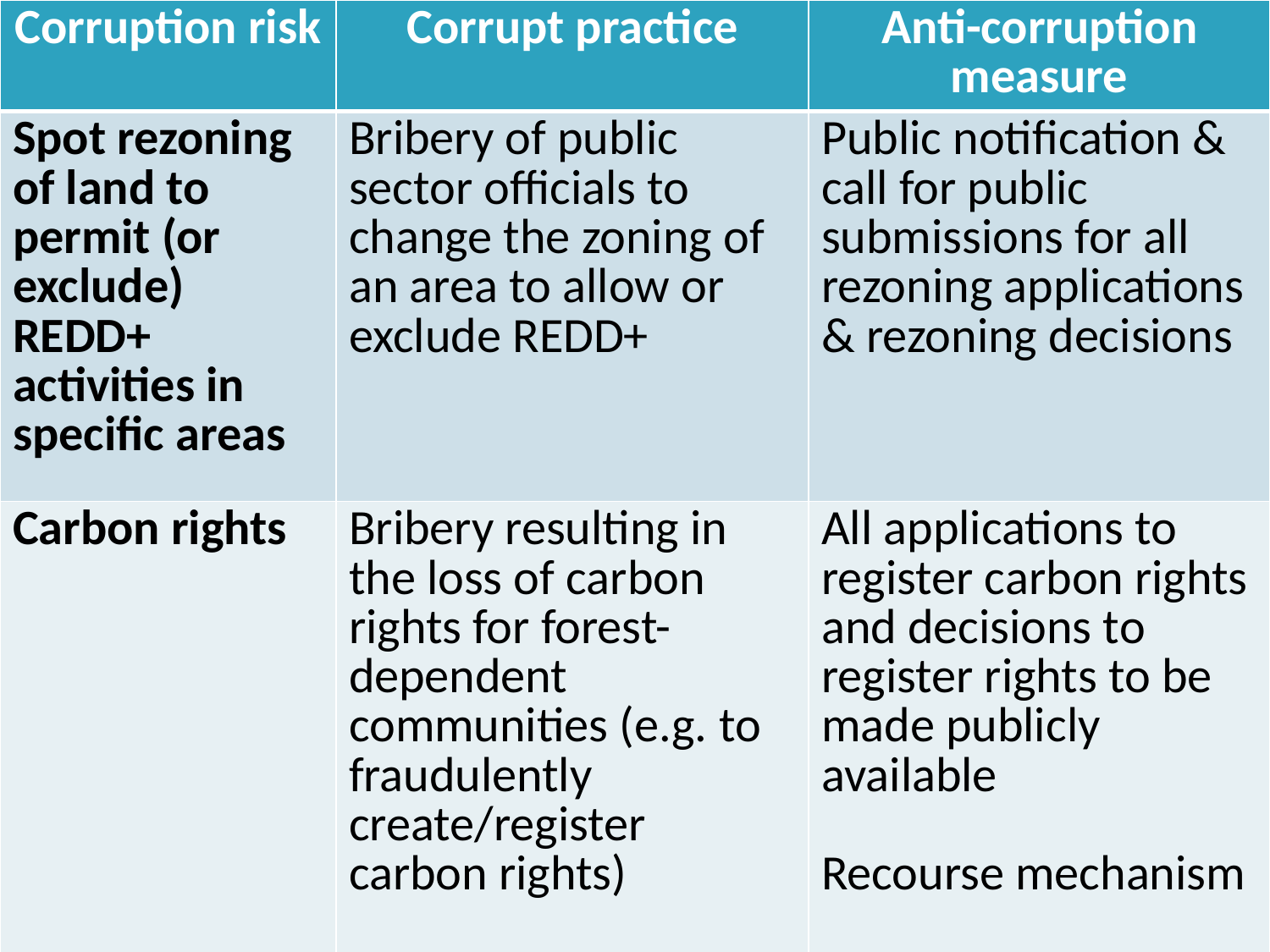

| Corruption risk | Corrupt practice | Anti-corruption measure |
| --- | --- | --- |
| Spot rezoning of land to permit (or exclude) REDD+ activities in specific areas | Bribery of public sector officials to change the zoning of an area to allow or exclude REDD+ | Public notification & call for public submissions for all rezoning applications & rezoning decisions |
| Carbon rights | Bribery resulting in the loss of carbon rights for forest-dependent communities (e.g. to fraudulently create/register carbon rights) | All applications to register carbon rights and decisions to register rights to be made publicly available Recourse mechanism |